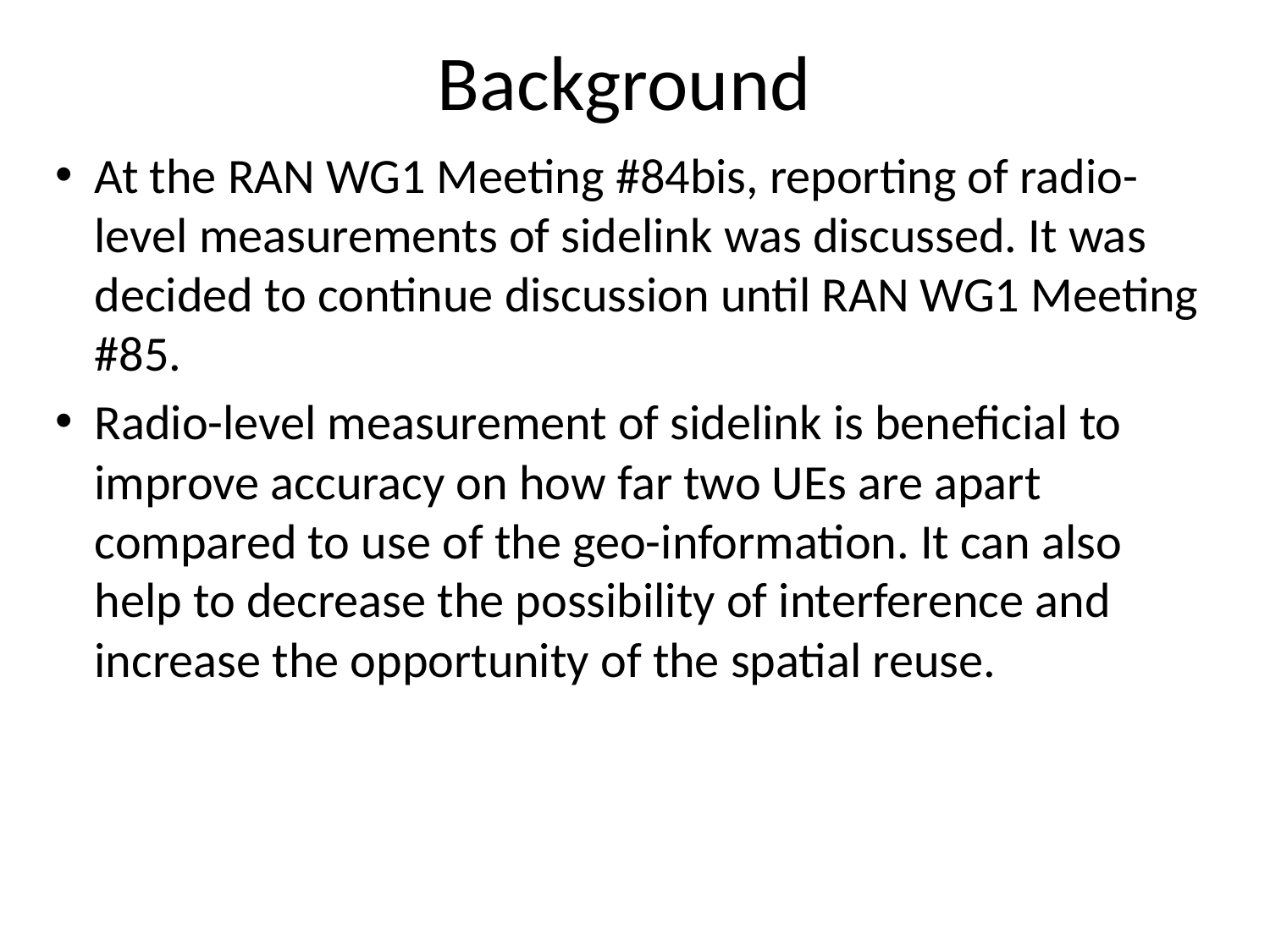

# Background
At the RAN WG1 Meeting #84bis, reporting of radio-level measurements of sidelink was discussed. It was decided to continue discussion until RAN WG1 Meeting #85.
Radio-level measurement of sidelink is beneficial to improve accuracy on how far two UEs are apart compared to use of the geo-information. It can also help to decrease the possibility of interference and increase the opportunity of the spatial reuse.